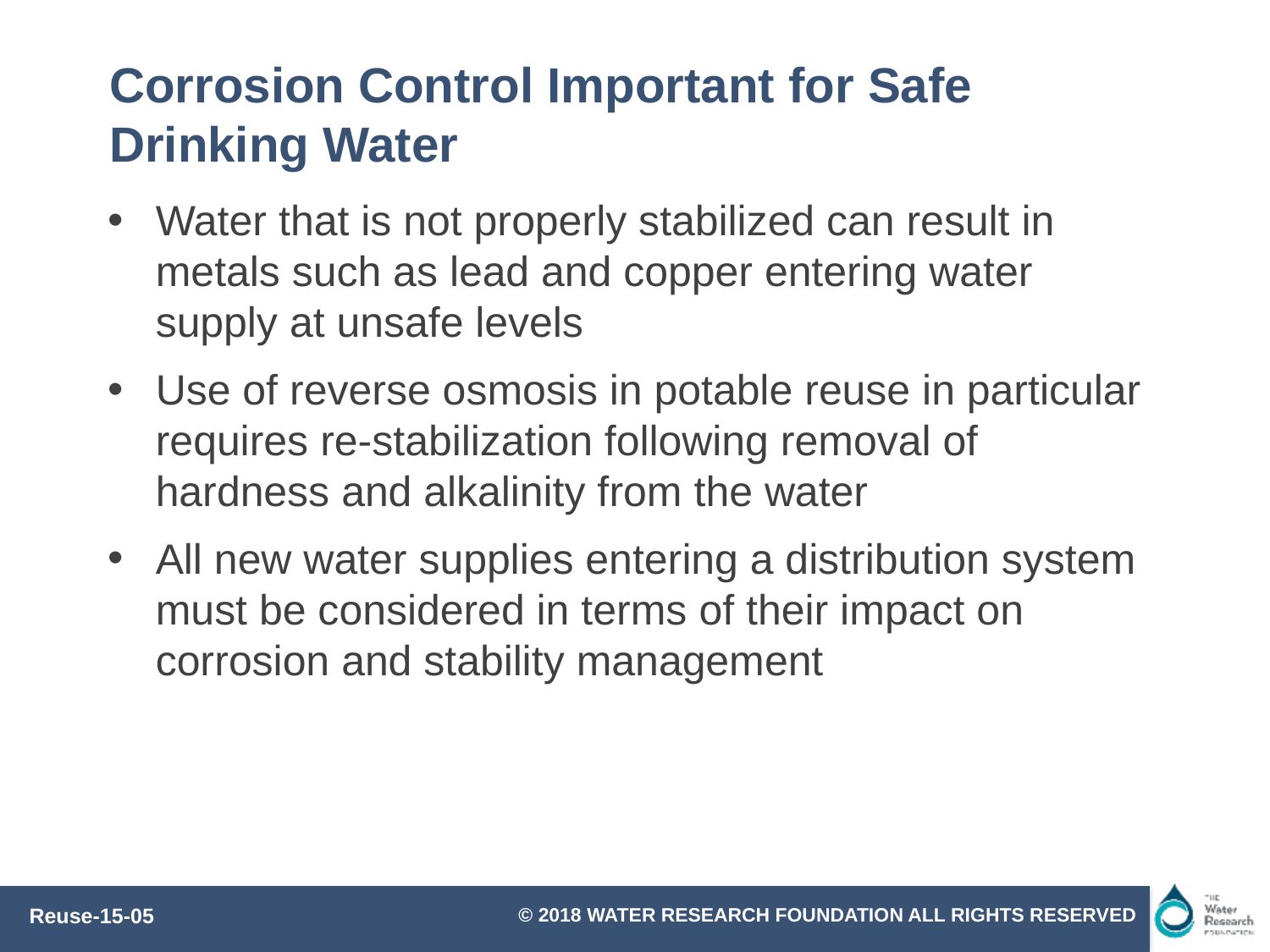

# Corrosion Control Important for Safe Drinking Water
Water that is not properly stabilized can result in metals such as lead and copper entering water supply at unsafe levels
Use of reverse osmosis in potable reuse in particular requires re-stabilization following removal of hardness and alkalinity from the water
All new water supplies entering a distribution system must be considered in terms of their impact on corrosion and stability management